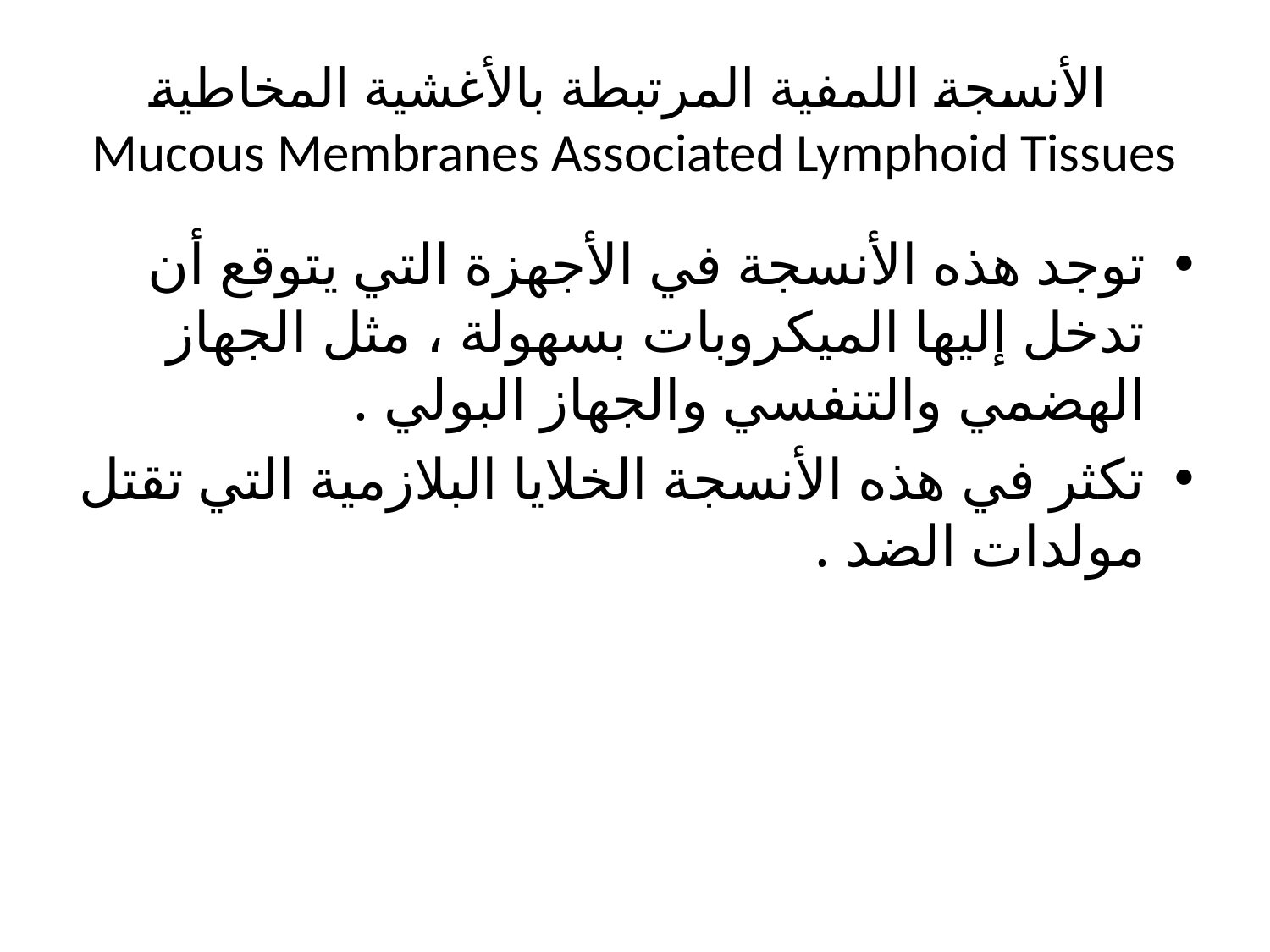

# الأنسجة اللمفية المرتبطة بالأغشية المخاطية Mucous Membranes Associated Lymphoid Tissues
توجد هذه الأنسجة في الأجهزة التي يتوقع أن تدخل إليها الميكروبات بسهولة ، مثل الجهاز الهضمي والتنفسي والجهاز البولي .
تكثر في هذه الأنسجة الخلايا البلازمية التي تقتل مولدات الضد .